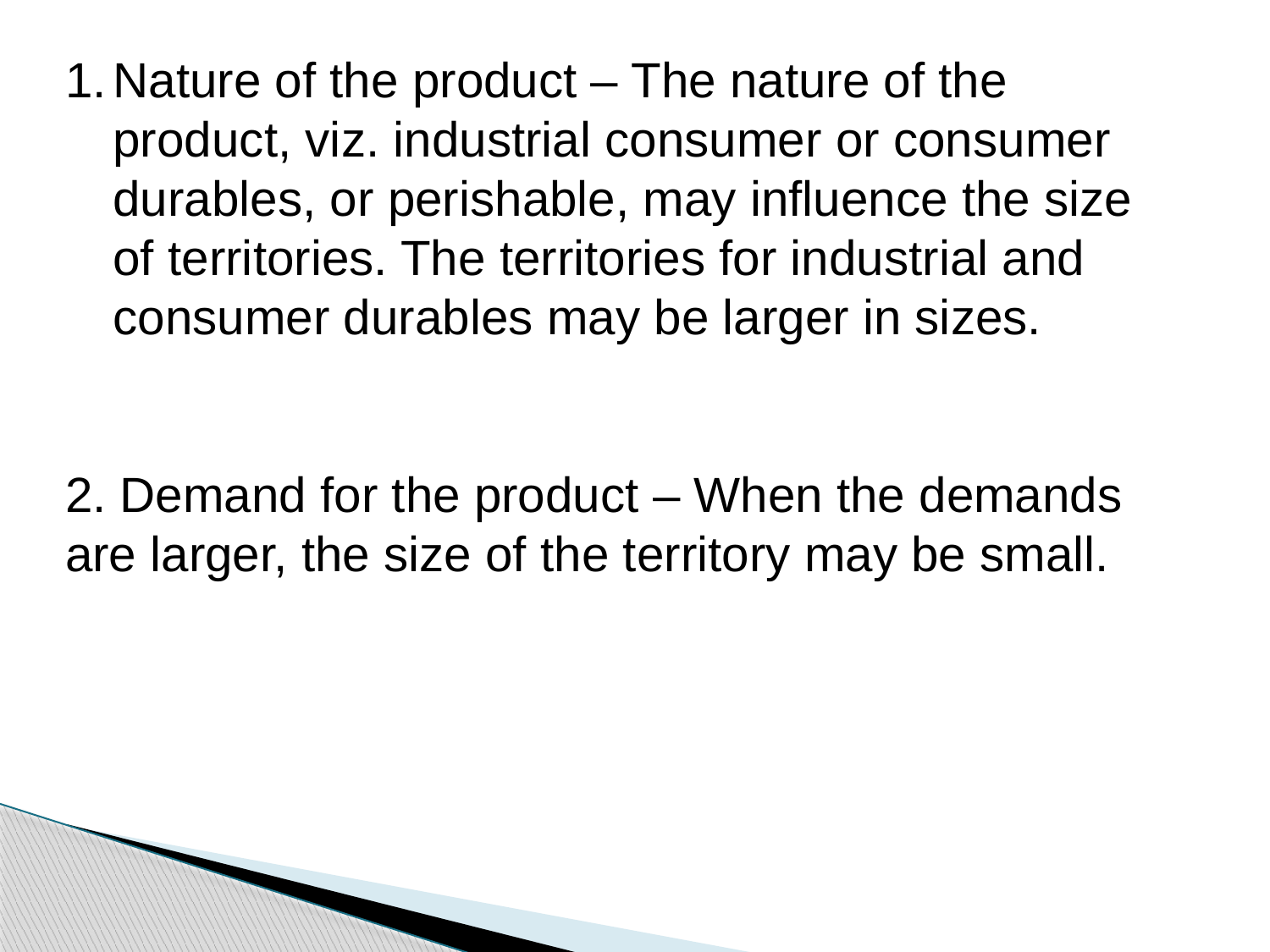

Nature of the product – The nature of the product, viz. industrial consumer or consumer durables, or perishable, may influence the size of territories. The territories for industrial and consumer durables may be larger in sizes.

2. Demand for the product – When the demands are larger, the size of the territory may be small.